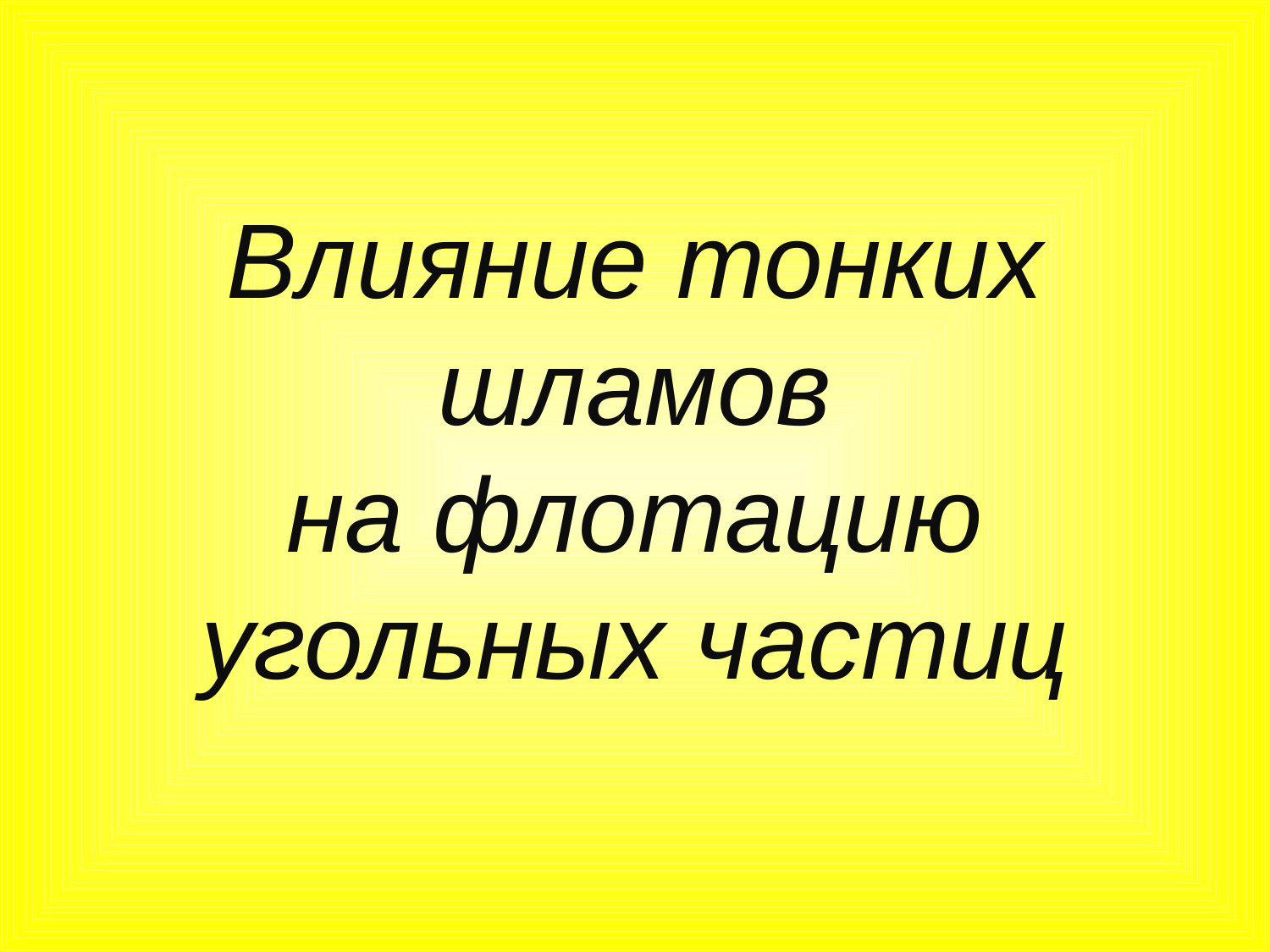

Влияние тонких
шламов
 на флотацию
угольных частиц